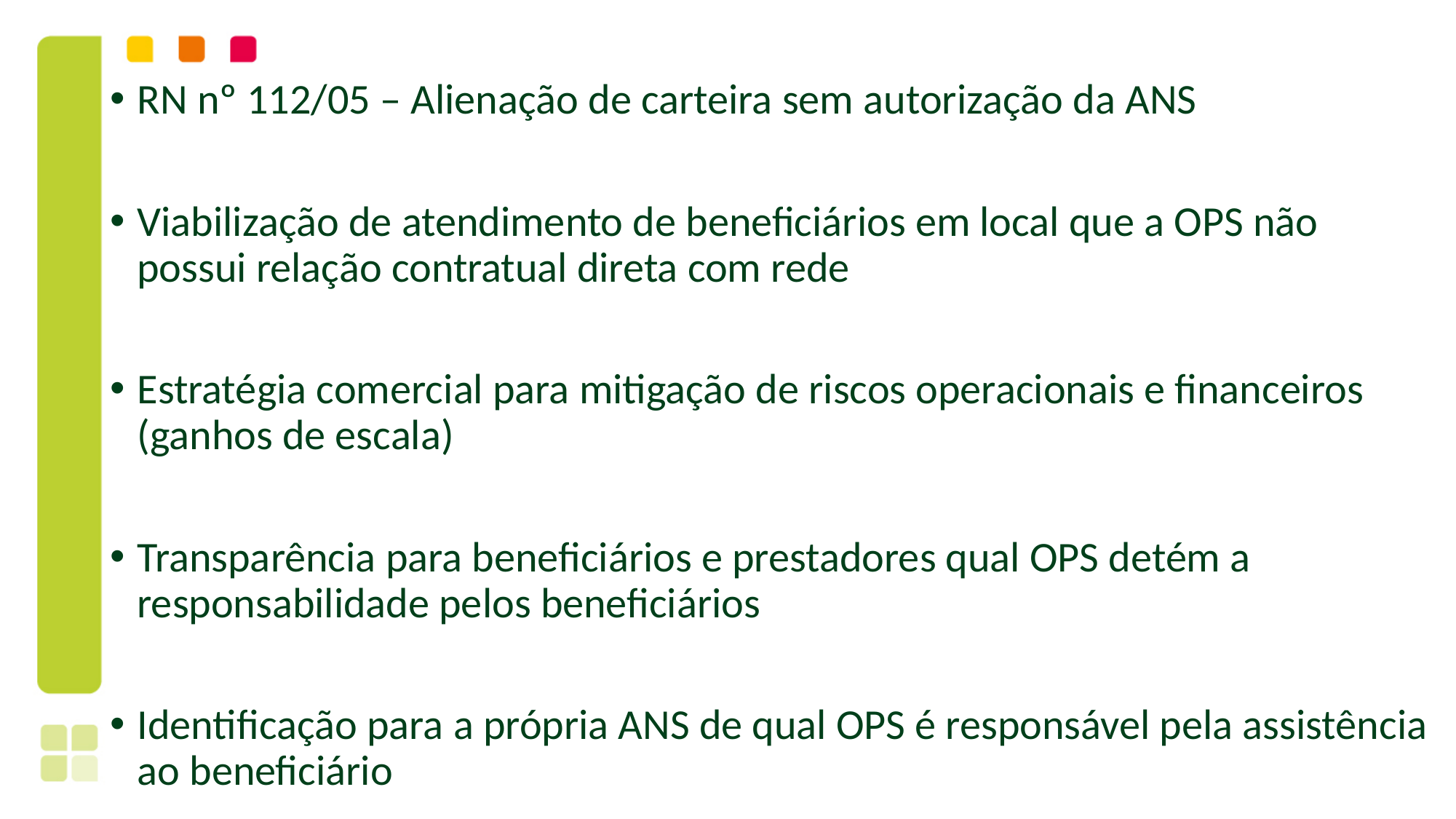

RN nº 112/05 – Alienação de carteira sem autorização da ANS

Viabilização de atendimento de beneficiários em local que a OPS não possui relação contratual direta com rede

Estratégia comercial para mitigação de riscos operacionais e financeiros (ganhos de escala)

Transparência para beneficiários e prestadores qual OPS detém a responsabilidade pelos beneficiários

Identificação para a própria ANS de qual OPS é responsável pela assistência ao beneficiário

Aperfeiçoamento das regras contábeis